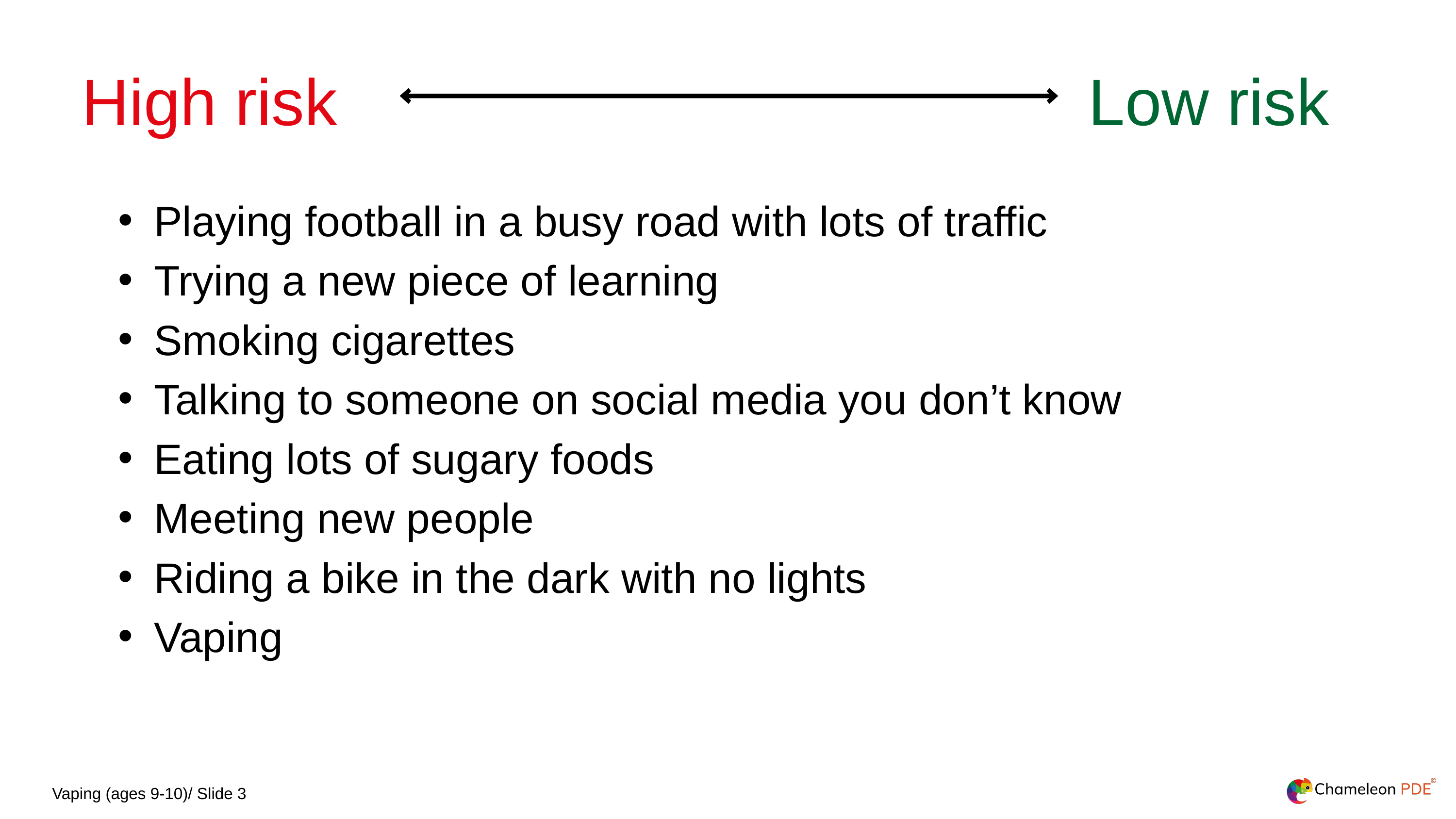

High risk                                         Low risk

Playing football in a busy road with lots of traffic
Trying a new piece of learning
Smoking cigarettes
Talking to someone on social media you don’t know
Eating lots of sugary foods
Meeting new people
Riding a bike in the dark with no lights
Vaping

Vaping (ages 9-10)/ Slide 3